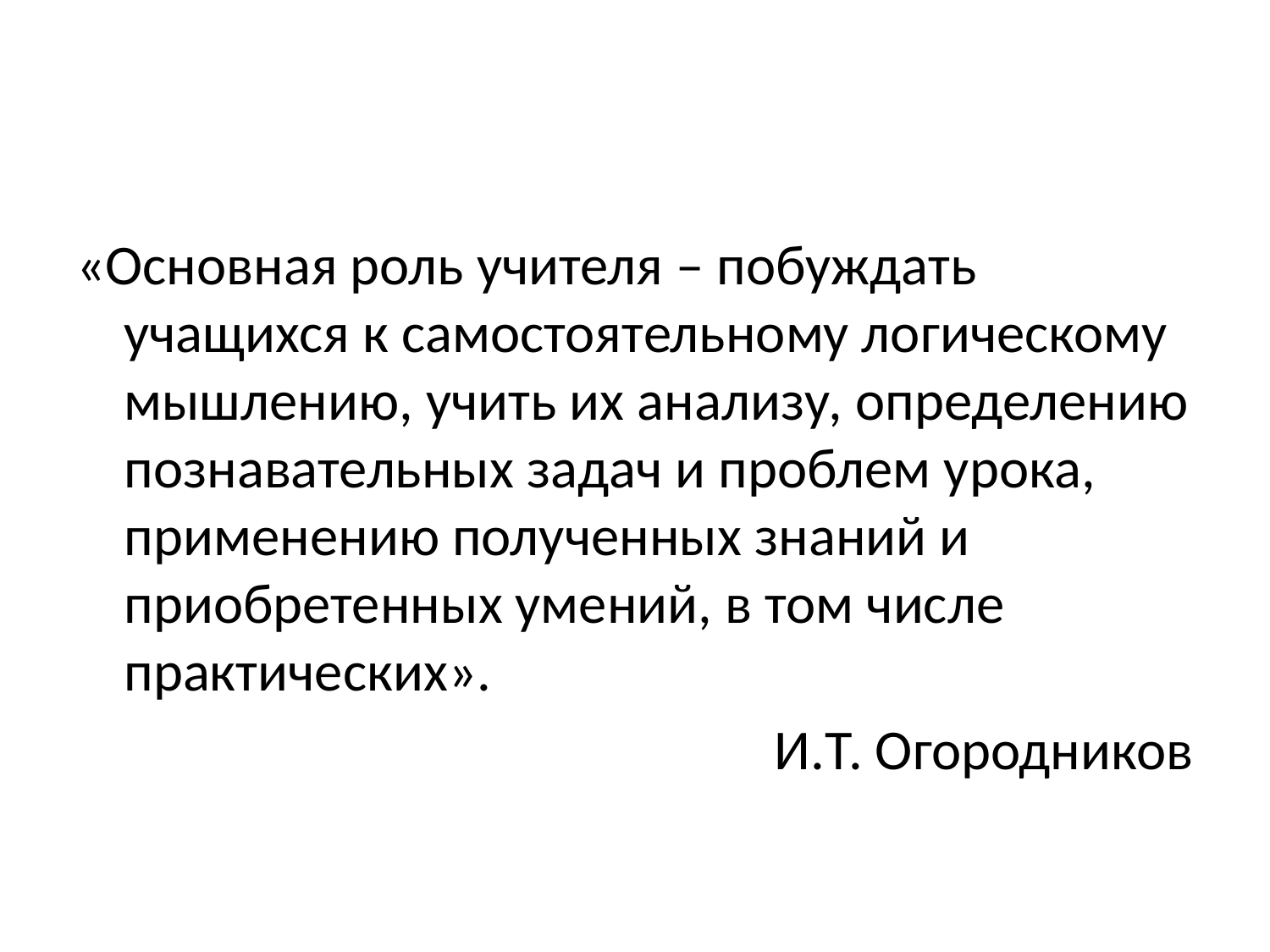

#
«Основная роль учителя – побуждать учащихся к самостоятельному логическому мышлению, учить их анализу, определению познавательных задач и проблем урока, применению полученных знаний и приобретенных умений, в том числе практических».
И.Т. Огородников